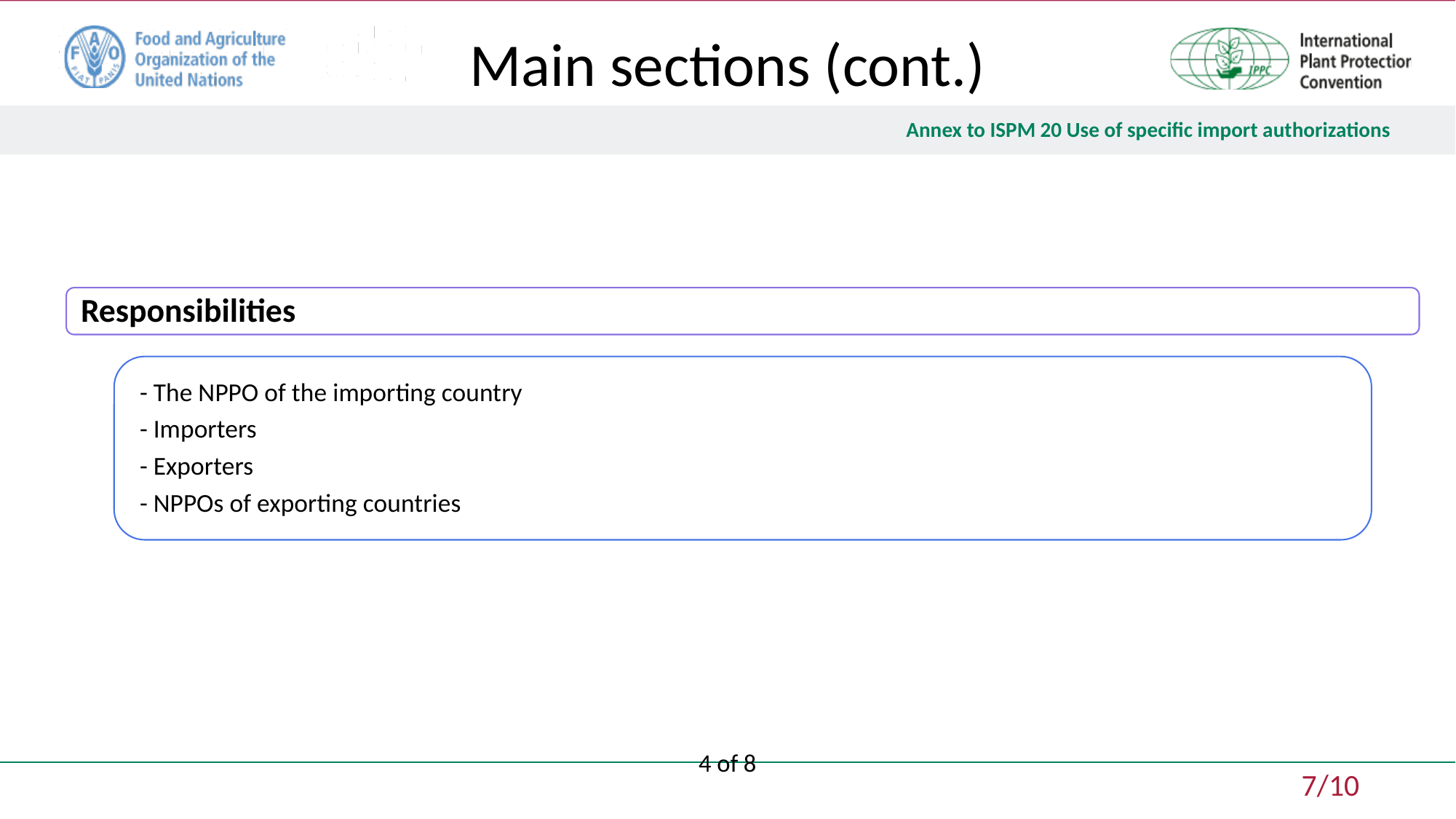

Main sections (cont.)
Responsibilities
- The NPPO of the importing country
- Importers
- Exporters
- NPPOs of exporting countries
4 of 8